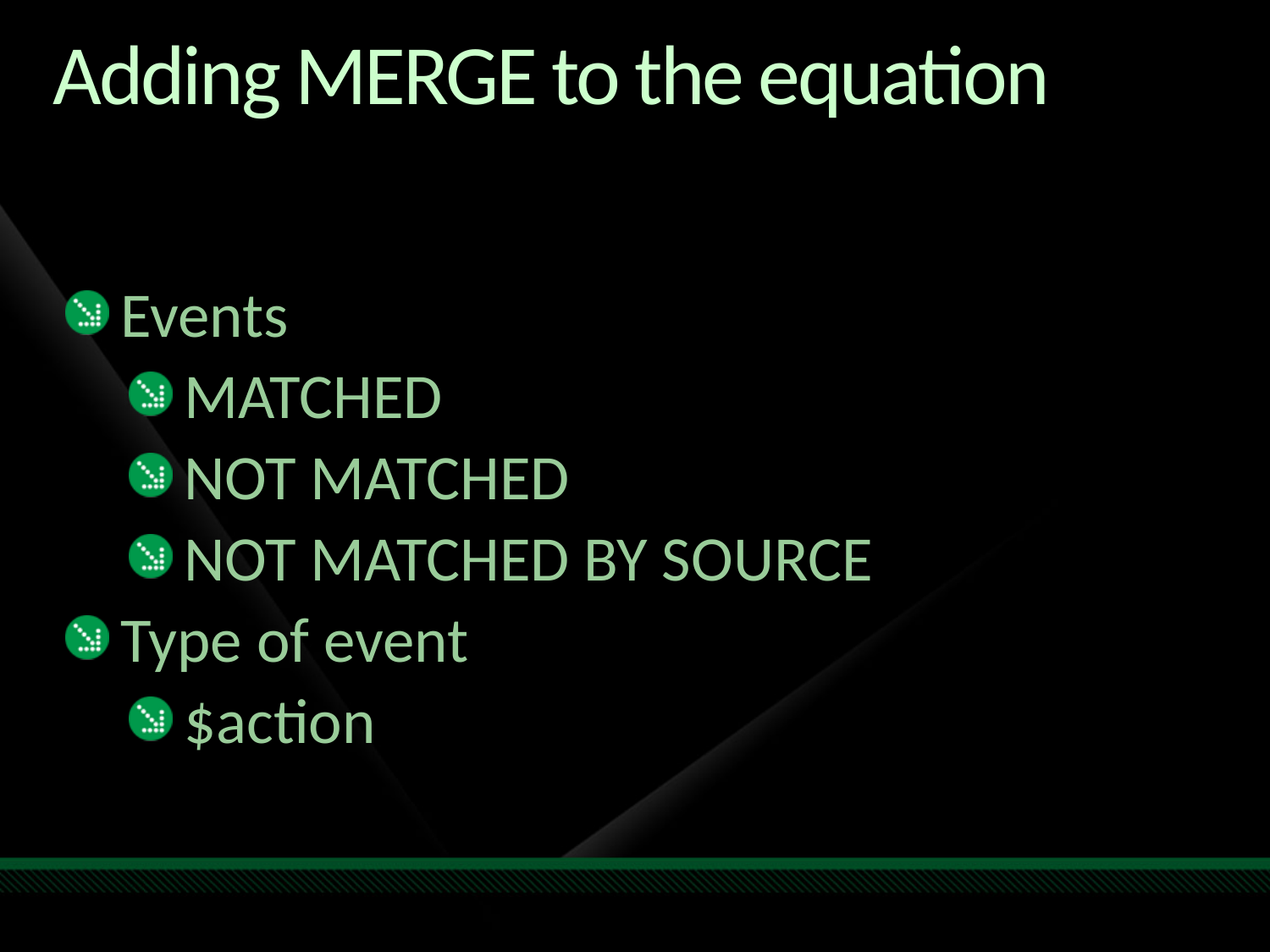

# Adding MERGE to the equation

Events
MATCHED
NOT MATCHED
NOT MATCHED BY SOURCE
Type of event
$action